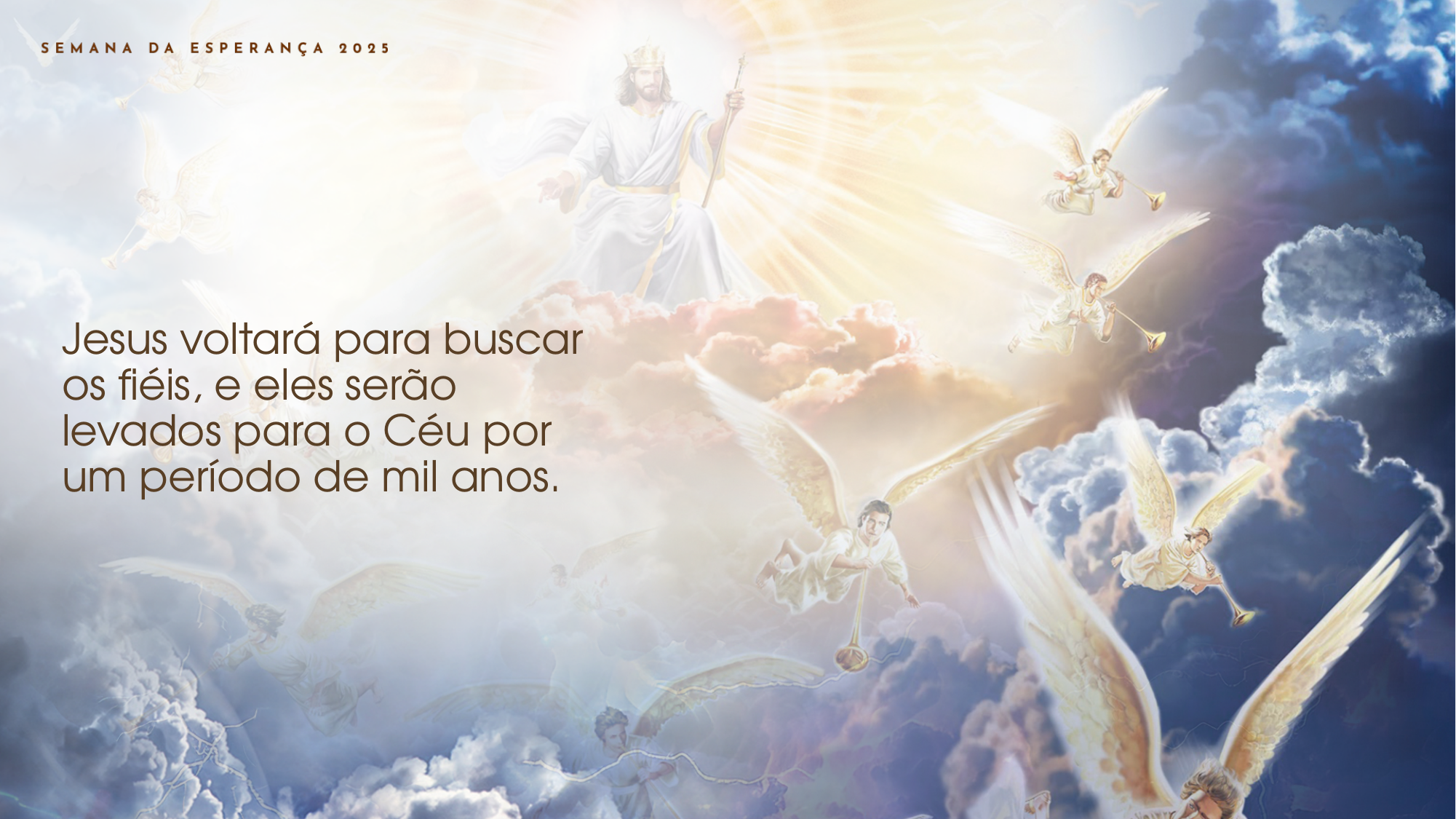

Jesus voltará para buscar os fiéis, e eles serão levados para o Céu por um período de mil anos.